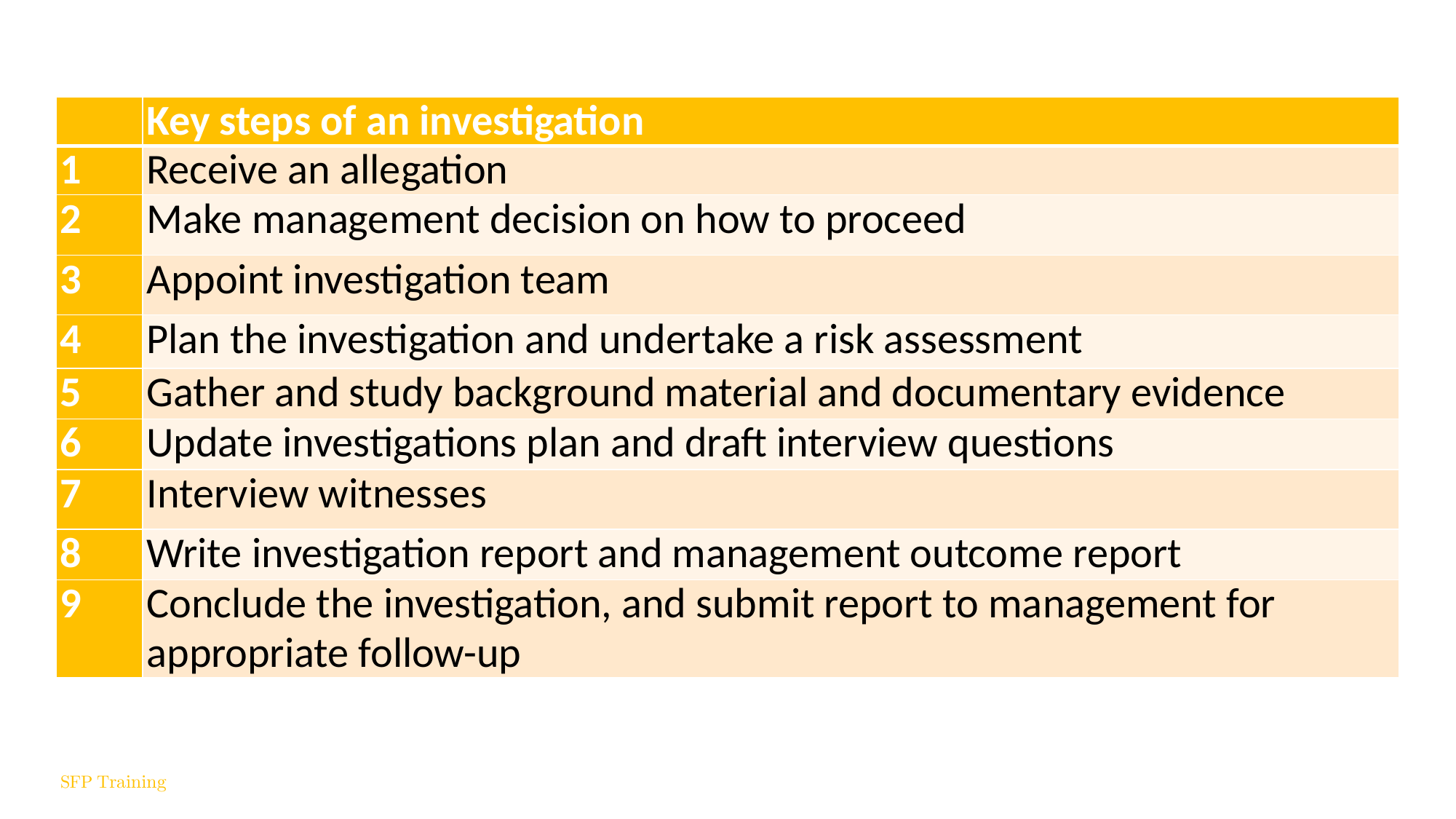

|  | Key steps of an investigation |
| --- | --- |
| 1 | Receive an allegation |
| 2 | Make management decision on how to proceed |
| 3 | Appoint investigation team |
| 4 | Plan the investigation and undertake a risk assessment |
| 5 | Gather and study background material and documentary evidence |
| 6 | Update investigations plan and draft interview questions |
| 7 | Interview witnesses |
| 8 | Write investigation report and management outcome report |
| 9 | Conclude the investigation, and submit report to management for appropriate follow-up |
SFP Training